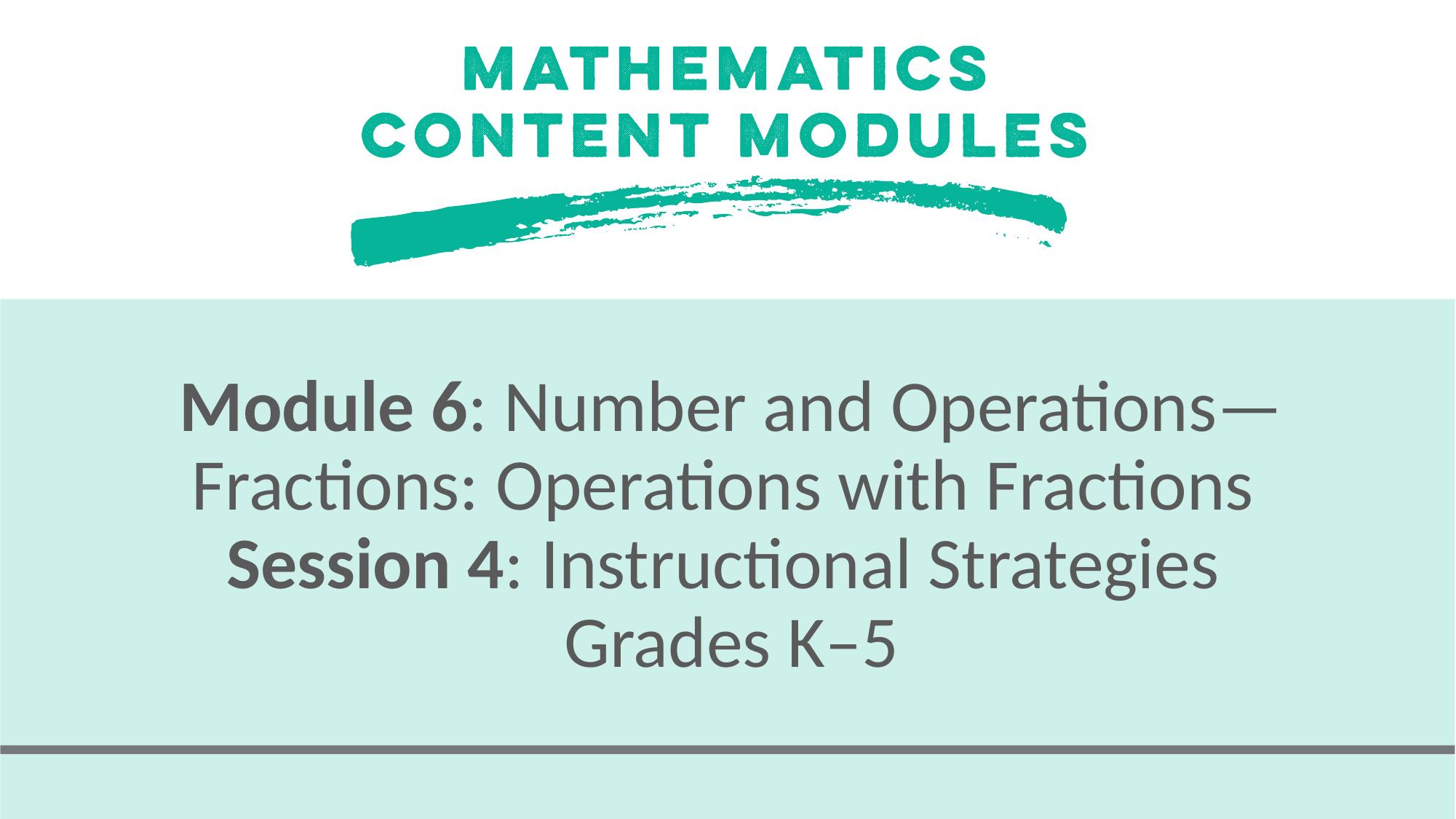

# Module 6: Number and Operations—Fractions: Operations with Fractions Session 4: Instructional Strategies Grades K–5